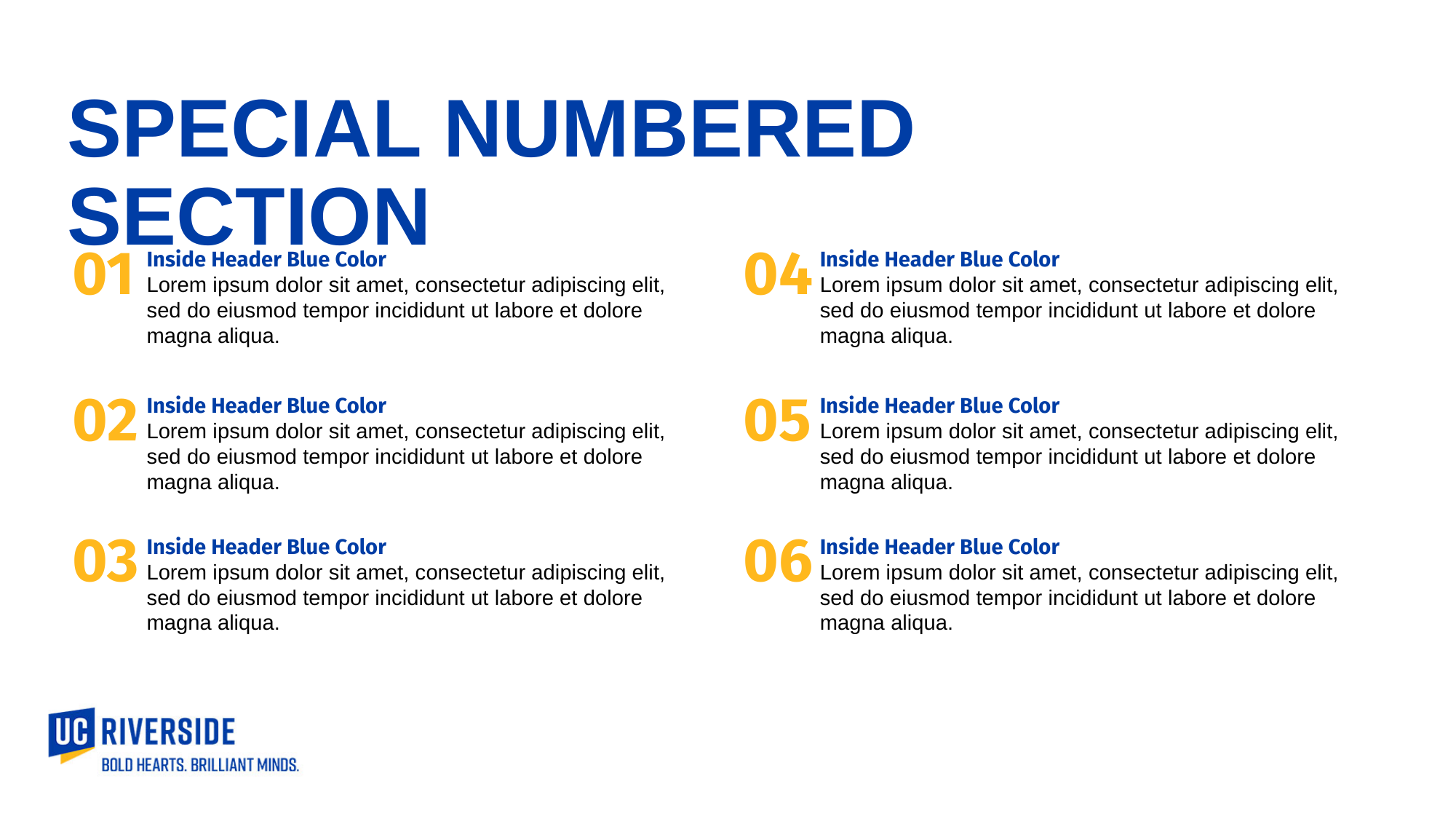

SPECIAL NUMBERED SECTION
01
04
Inside Header Blue Color
Lorem ipsum dolor sit amet, consectetur adipiscing elit, sed do eiusmod tempor incididunt ut labore et dolore magna aliqua.
Inside Header Blue Color
Lorem ipsum dolor sit amet, consectetur adipiscing elit, sed do eiusmod tempor incididunt ut labore et dolore magna aliqua.
02
05
Inside Header Blue Color
Lorem ipsum dolor sit amet, consectetur adipiscing elit, sed do eiusmod tempor incididunt ut labore et dolore magna aliqua.
Inside Header Blue Color
Lorem ipsum dolor sit amet, consectetur adipiscing elit, sed do eiusmod tempor incididunt ut labore et dolore magna aliqua.
03
06
Inside Header Blue Color
Lorem ipsum dolor sit amet, consectetur adipiscing elit, sed do eiusmod tempor incididunt ut labore et dolore magna aliqua.
Inside Header Blue Color
Lorem ipsum dolor sit amet, consectetur adipiscing elit, sed do eiusmod tempor incididunt ut labore et dolore magna aliqua.